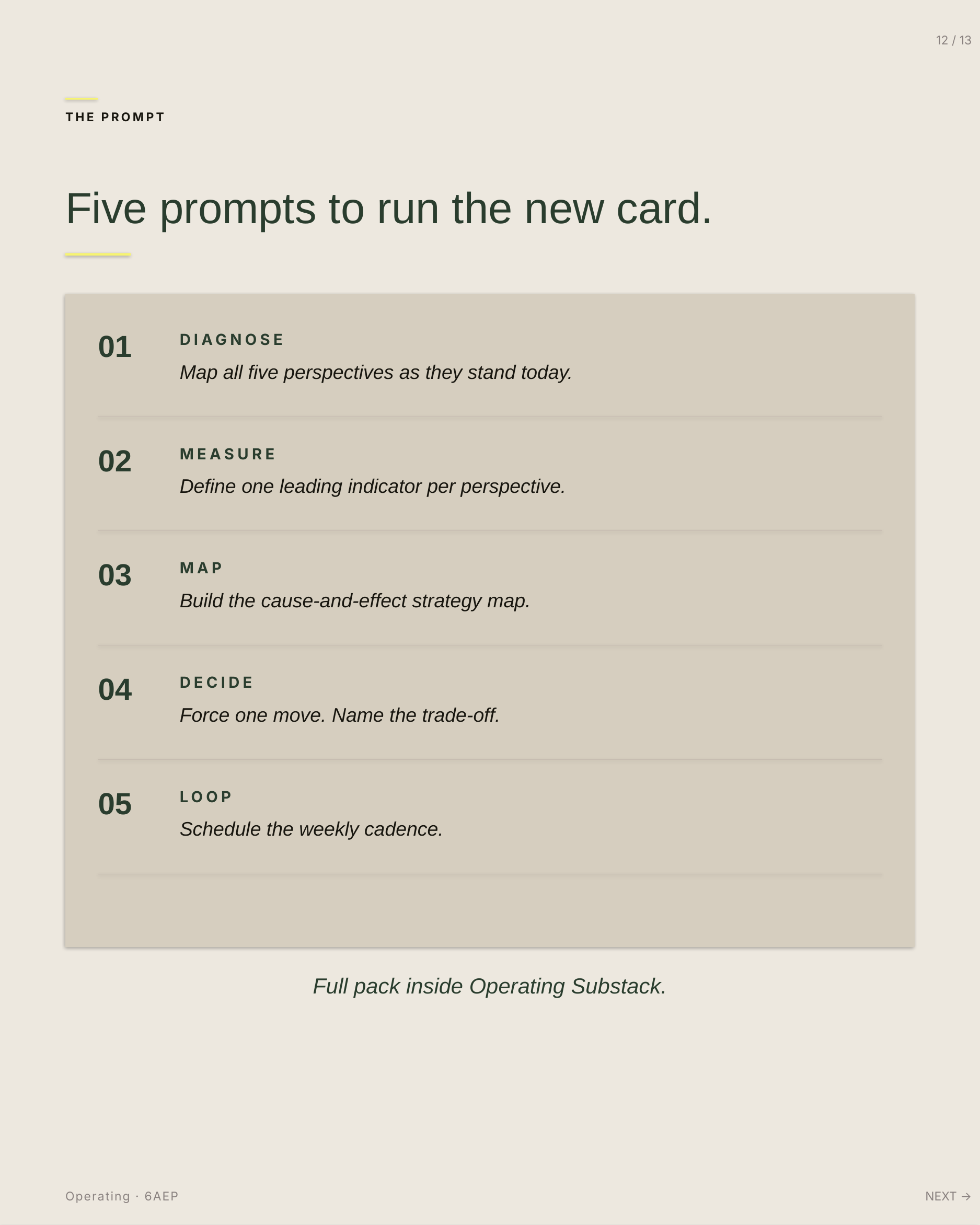

12 / 13

THE PROMPT
Five prompts to run the new card.

01
DIAGNOSE
Map all five perspectives as they stand today.
02
MEASURE
Define one leading indicator per perspective.
03
MAP
Build the cause-and-effect strategy map.
04
DECIDE
Force one move. Name the trade-off.
05
LOOP
Schedule the weekly cadence.
Full pack inside Operating Substack.
Operating · 6AEP
NEXT →